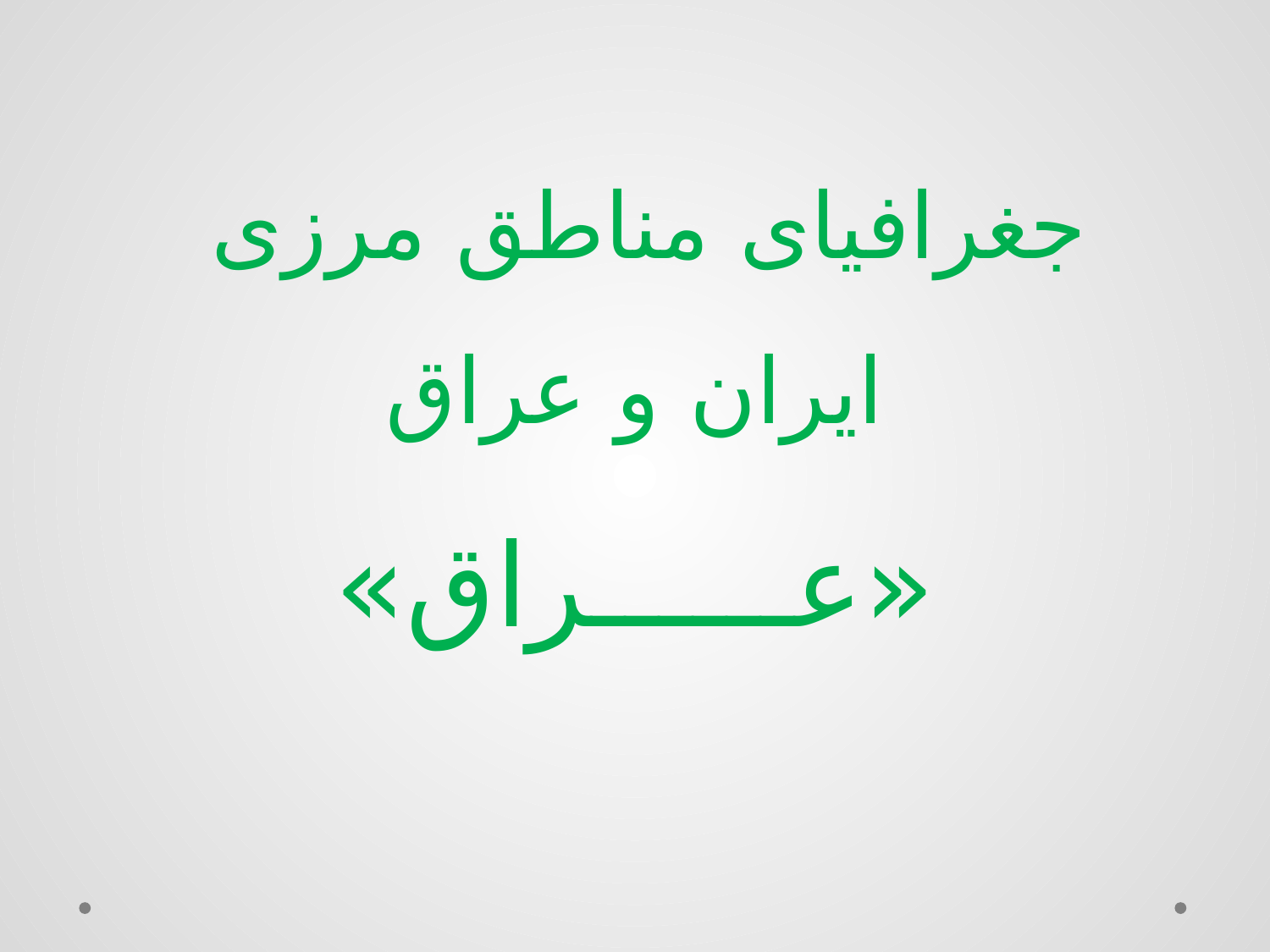

# جغرافیای مناطق مرزی ایران و عراق «عــــــراق»